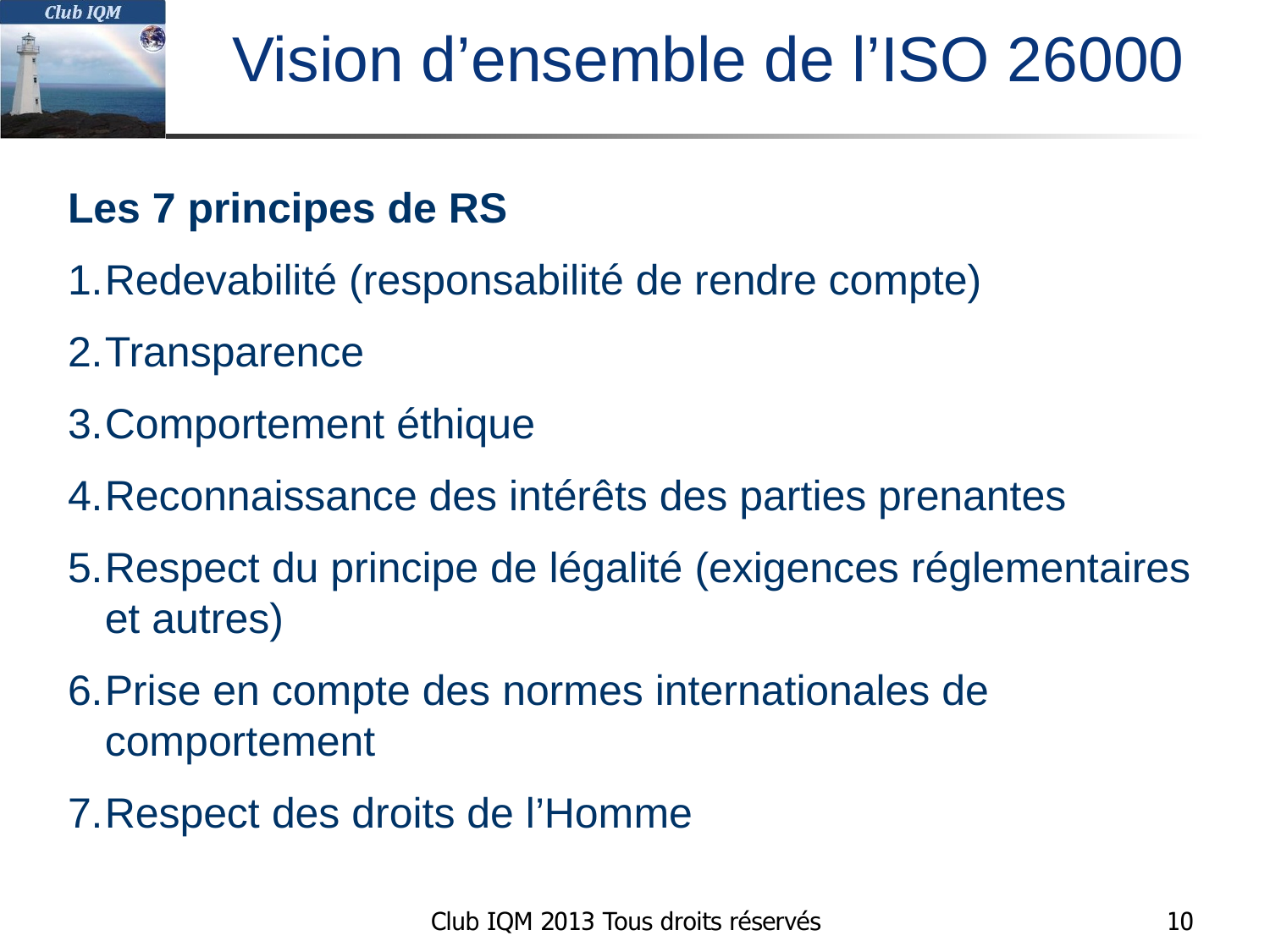

# Vision d’ensemble de l’ISO 26000

Les 7 principes de RS
Redevabilité (responsabilité de rendre compte)
Transparence
Comportement éthique
Reconnaissance des intérêts des parties prenantes
Respect du principe de légalité (exigences réglementaires et autres)
Prise en compte des normes internationales de comportement
Respect des droits de l’Homme
Club IQM 2013 Tous droits réservés
10